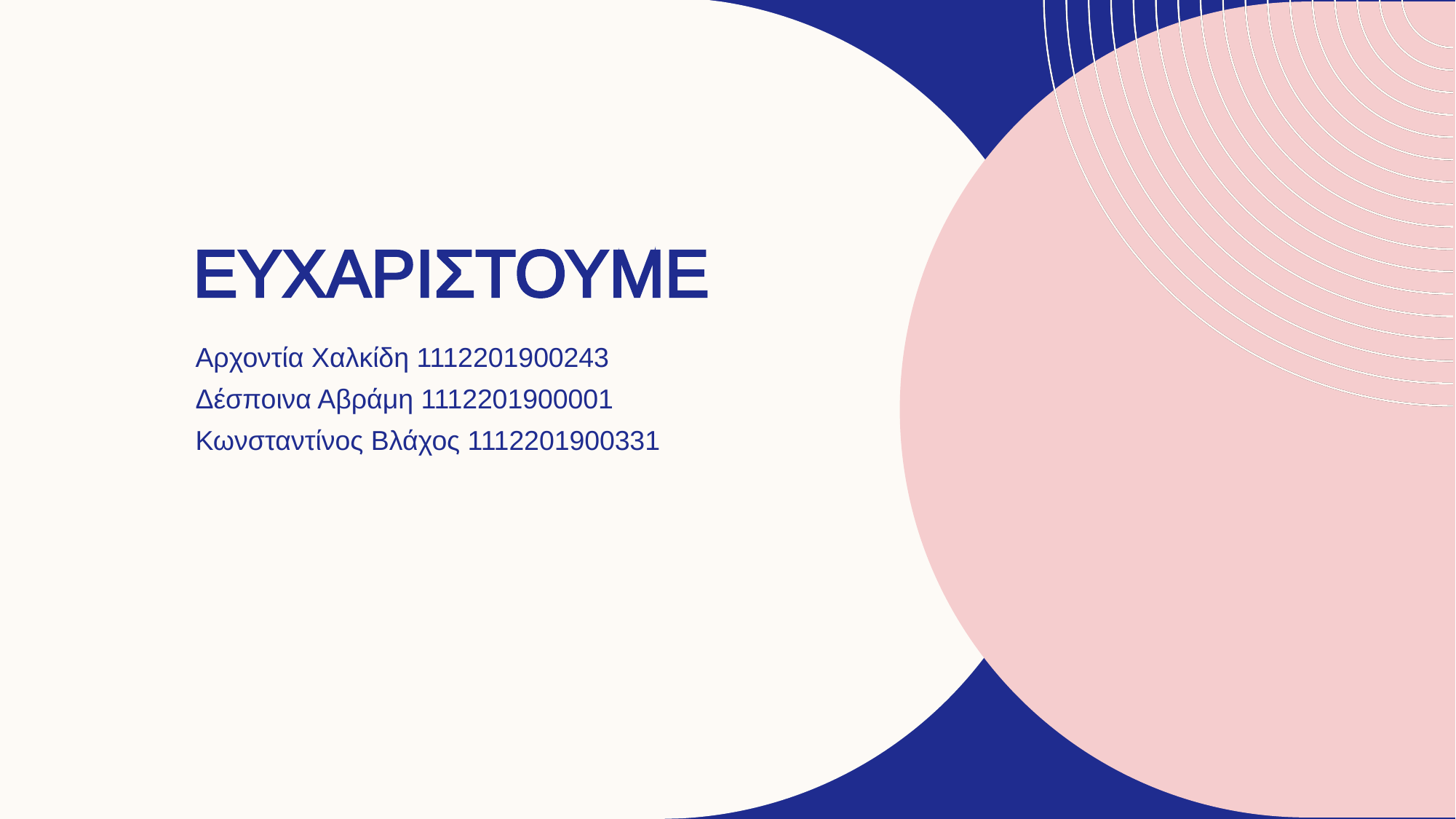

# ΕΥΧΑΡΙΣΤΟΥΜΕ
Αρχοντία Χαλκίδη 1112201900243
Δέσποινα Αβράμη 1112201900001
Κωνσταντίνος Βλάχος 1112201900331